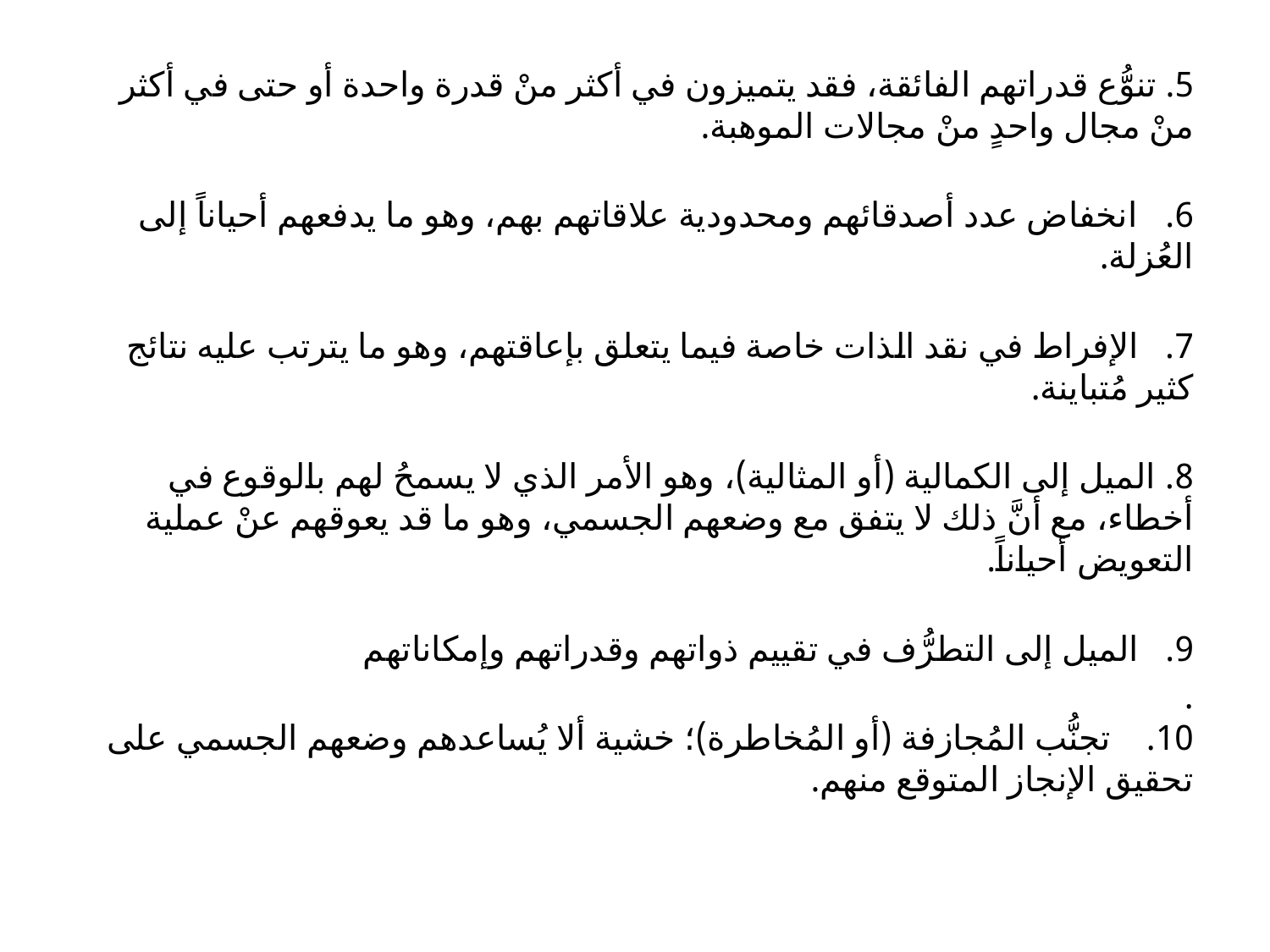

5. تنوُّع قدراتهم الفائقة، فقد يتميزون في أكثر منْ قدرة واحدة أو حتى في أكثر منْ مجال واحدٍ منْ مجالات الموهبة.
6.   انخفاض عدد أصدقائهم ومحدودية علاقاتهم بهم، وهو ما يدفعهم أحياناً إلى العُزلة.
7.   الإفراط في نقد الذات خاصة فيما يتعلق بإعاقتهم، وهو ما يترتب عليه نتائج كثير مُتباينة.
8. الميل إلى الكمالية (أو المثالية)، وهو الأمر الذي لا يسمحُ لهم بالوقوع في أخطاء، مع أنَّ ذلك لا يتفق مع وضعهم الجسمي، وهو ما قد يعوقهم عنْ عملية التعويض أحياناً.
9.   الميل إلى التطرُّف في تقييم ذواتهم وقدراتهم وإمكاناتهم
.
10.    تجنُّب المُجازفة (أو المُخاطرة)؛ خشية ألا يُساعدهم وضعهم الجسمي على تحقيق الإنجاز المتوقع منهم.